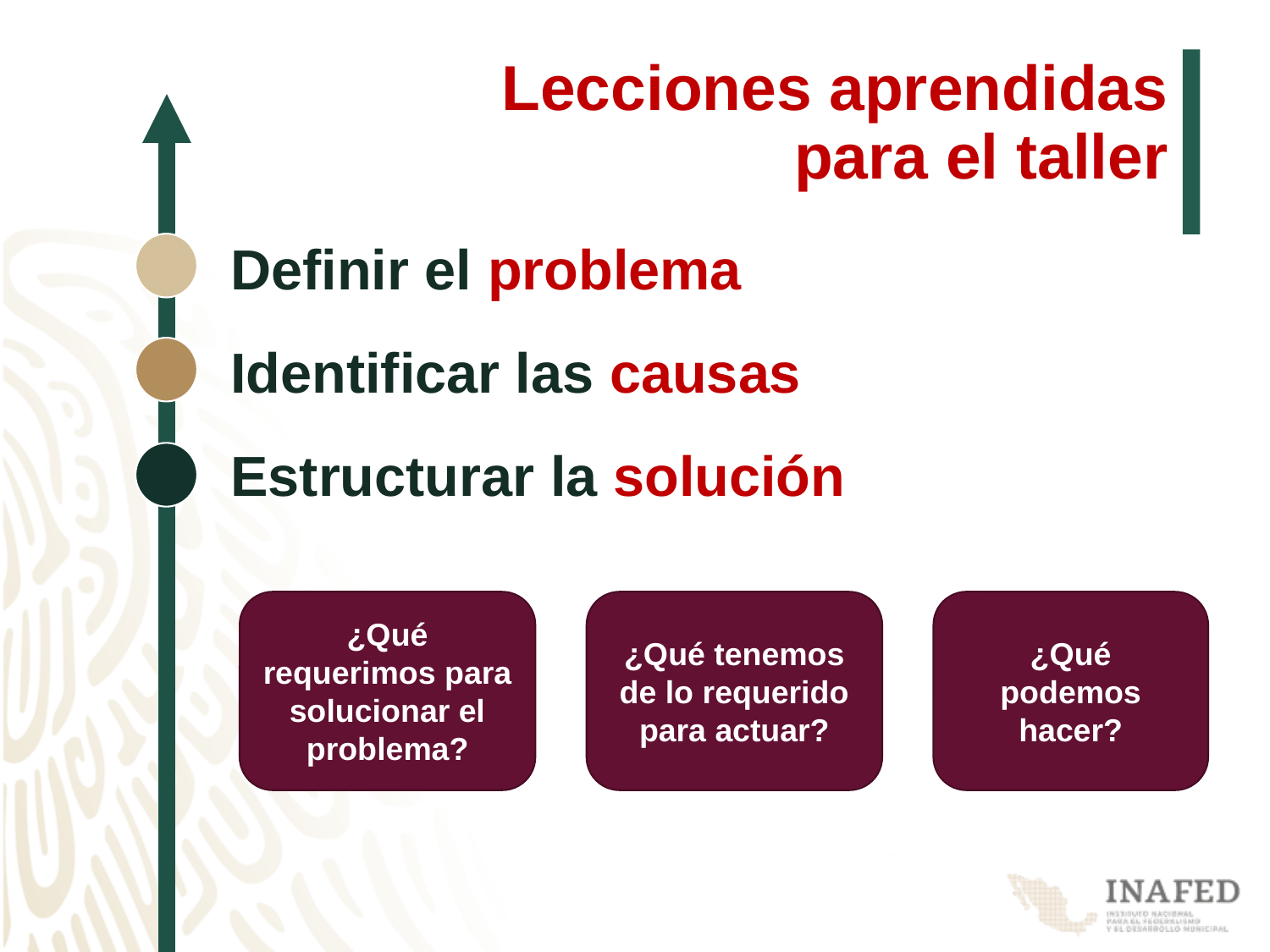

# Lecciones aprendidas para el taller

Definir el problema
Identificar las causas
Estructurar la solución

¿Qué podemos hacer?
¿Qué tenemos de lo requerido para actuar?
¿Qué requerimos para solucionar el problema?